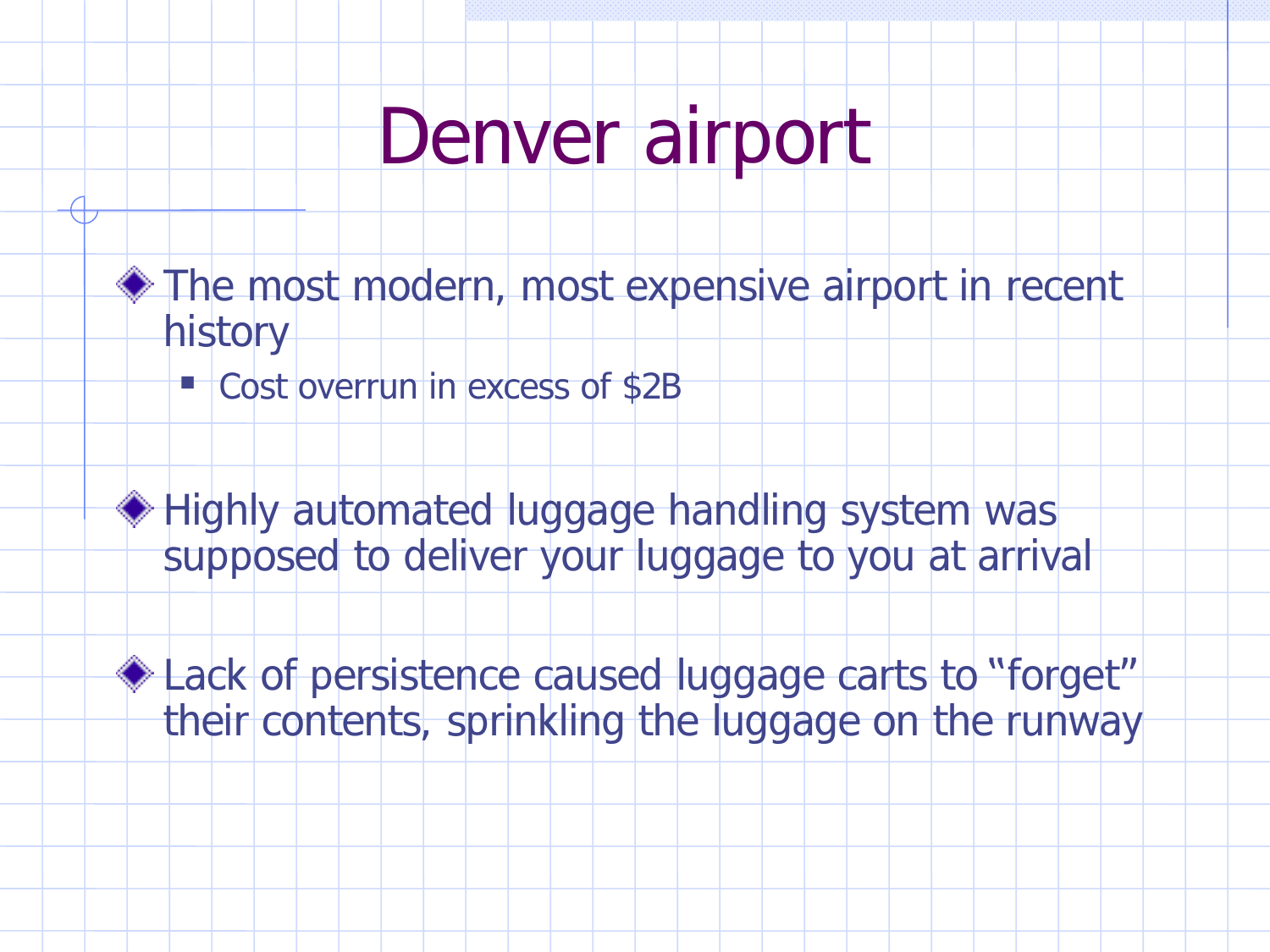

# Denver airport
The most modern, most expensive airport in recent history
Cost overrun in excess of $2B

Highly automated luggage handling system was supposed to deliver your luggage to you at arrival

Lack of persistence caused luggage carts to “forget” their contents, sprinkling the luggage on the runway